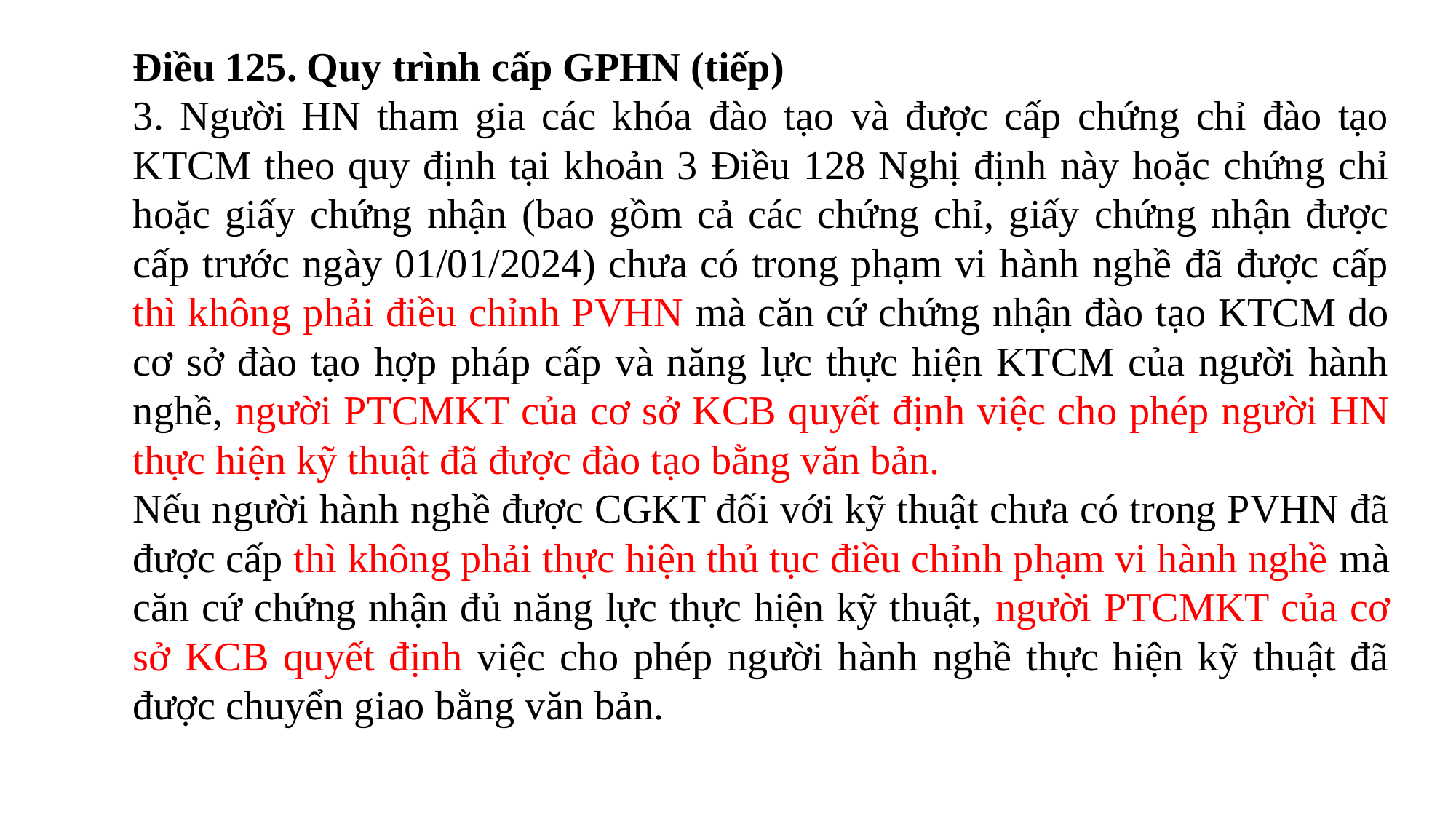

Điều 125. Quy trình cấp GPHN (tiếp)
3. Người HN tham gia các khóa đào tạo và được cấp chứng chỉ đào tạo KTCM theo quy định tại khoản 3 Điều 128 Nghị định này hoặc chứng chỉ hoặc giấy chứng nhận (bao gồm cả các chứng chỉ, giấy chứng nhận được cấp trước ngày 01/01/2024) chưa có trong phạm vi hành nghề đã được cấp thì không phải điều chỉnh PVHN mà căn cứ chứng nhận đào tạo KTCM do cơ sở đào tạo hợp pháp cấp và năng lực thực hiện KTCM của người hành nghề, người PTCMKT của cơ sở KCB quyết định việc cho phép người HN thực hiện kỹ thuật đã được đào tạo bằng văn bản.
Nếu người hành nghề được CGKT đối với kỹ thuật chưa có trong PVHN đã được cấp thì không phải thực hiện thủ tục điều chỉnh phạm vi hành nghề mà căn cứ chứng nhận đủ năng lực thực hiện kỹ thuật, người PTCMKT của cơ sở KCB quyết định việc cho phép người hành nghề thực hiện kỹ thuật đã được chuyển giao bằng văn bản.